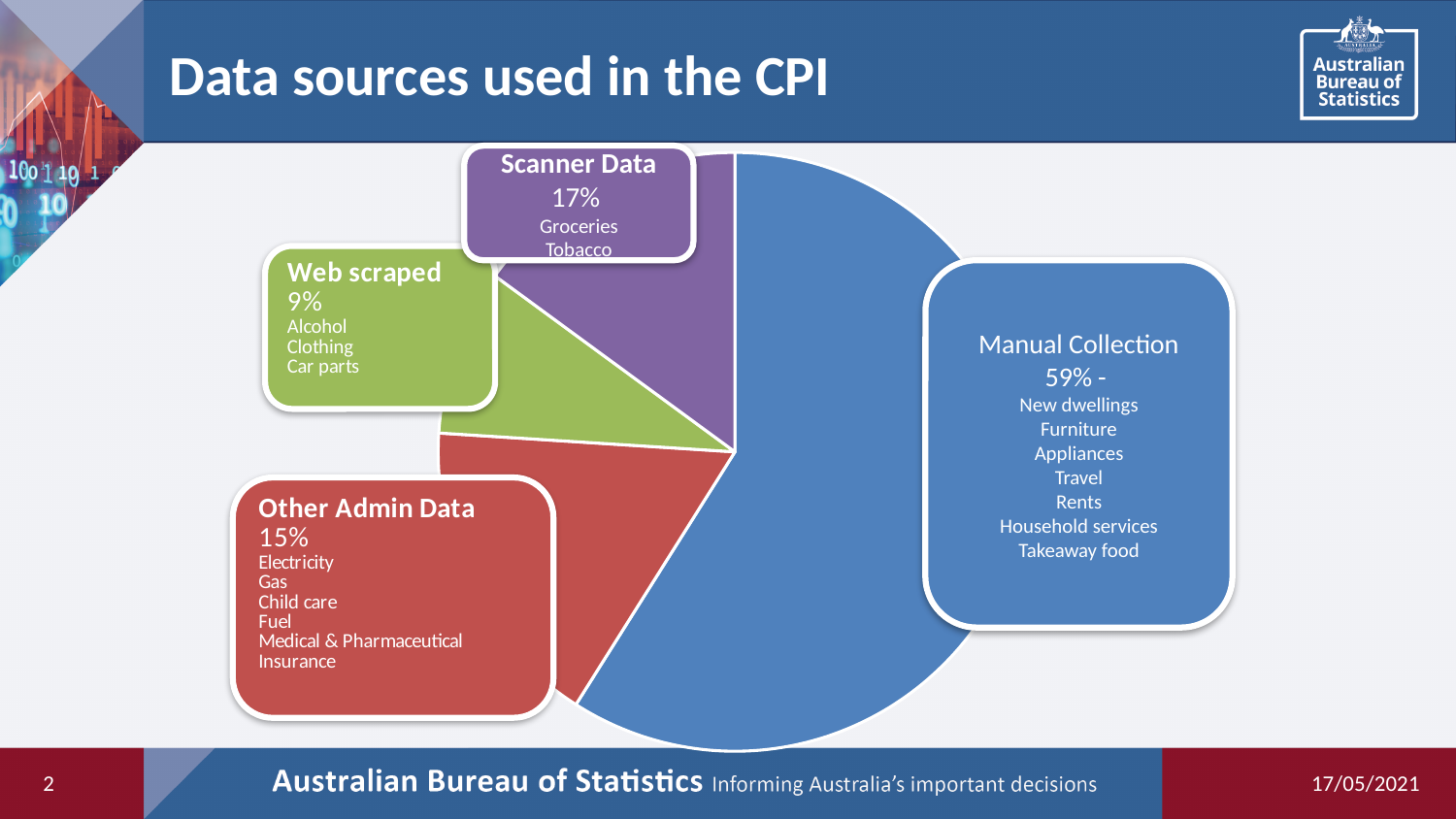

# Data sources used in the CPI

### Chart

| Category | Sales |
|---|---|
| 1st Qtr | 59.0 |
| 2nd Qtr | 17.0 |
| 3rd Qtr | 9.0 |
| 4th Qtr | 15.0 |
Scanner Data
17%
Groceries
Tobacco
Manual Collection
59% -
New dwellings
Furniture
Appliances
Travel
Rents
Household services
Takeaway food
2
17/05/2021